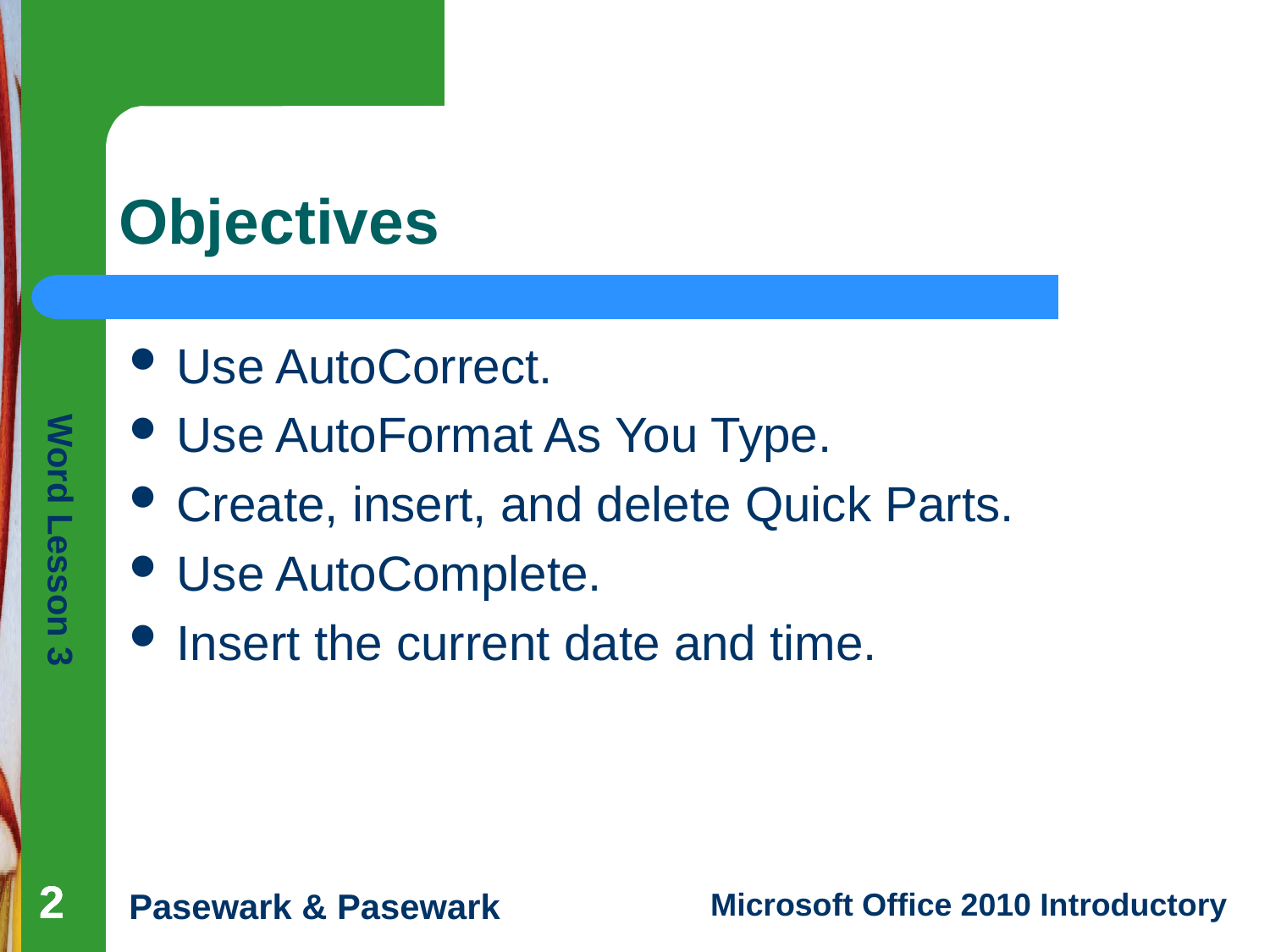

# Objectives
Use AutoCorrect.
Use AutoFormat As You Type.
Create, insert, and delete Quick Parts.
Use AutoComplete.
Insert the current date and time.
2
2
2